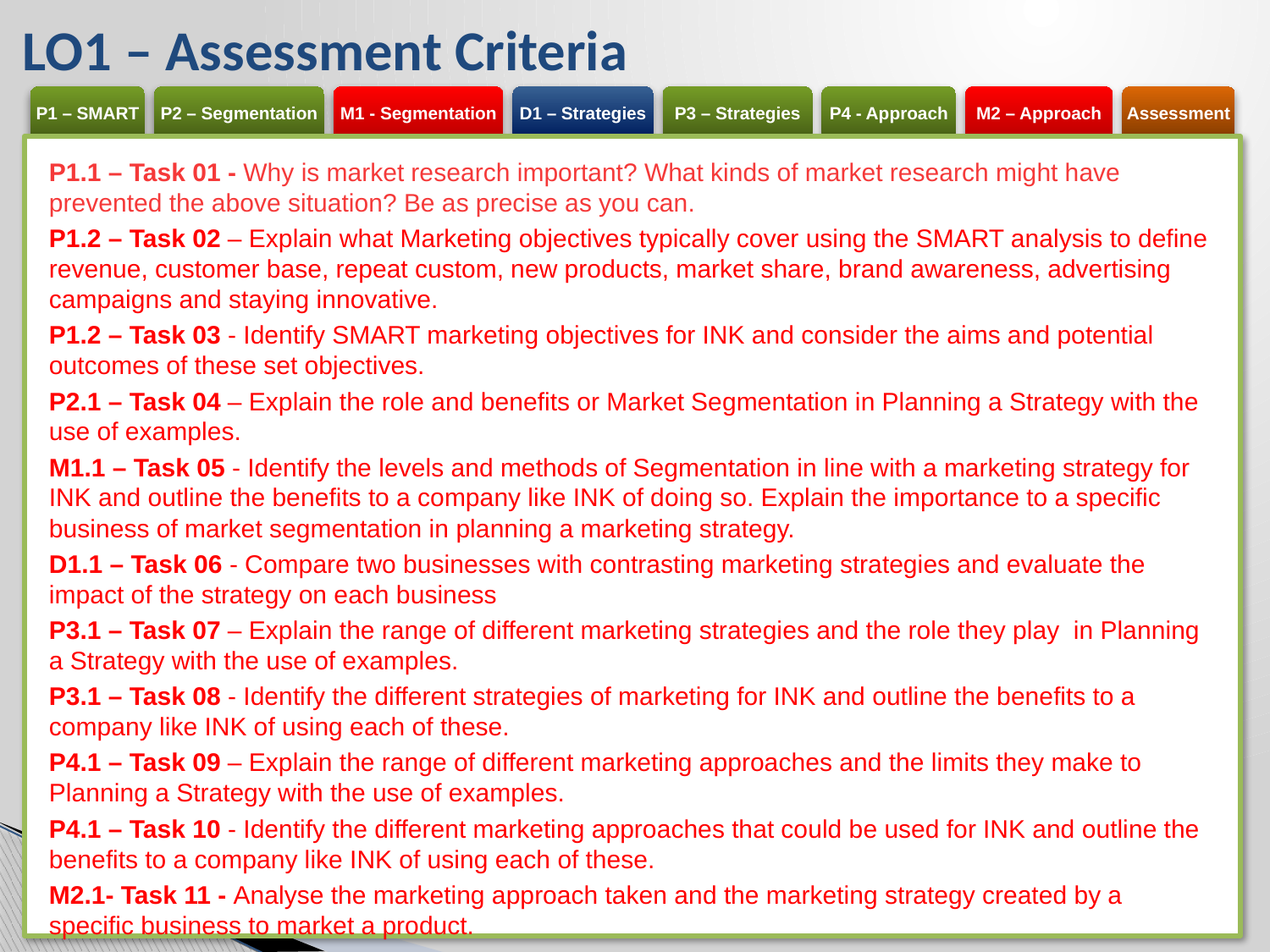

# LO1 – Assessment Criteria
P1.1 – Task 01 - Why is market research important? What kinds of market research might have prevented the above situation? Be as precise as you can.
P1.2 – Task 02 – Explain what Marketing objectives typically cover using the SMART analysis to define revenue, customer base, repeat custom, new products, market share, brand awareness, advertising campaigns and staying innovative.
P1.2 – Task 03 - Identify SMART marketing objectives for INK and consider the aims and potential outcomes of these set objectives.
P2.1 – Task 04 – Explain the role and benefits or Market Segmentation in Planning a Strategy with the use of examples.
M1.1 – Task 05 - Identify the levels and methods of Segmentation in line with a marketing strategy for INK and outline the benefits to a company like INK of doing so. Explain the importance to a specific business of market segmentation in planning a marketing strategy.
D1.1 – Task 06 - Compare two businesses with contrasting marketing strategies and evaluate the impact of the strategy on each business
P3.1 – Task 07 – Explain the range of different marketing strategies and the role they play  in Planning a Strategy with the use of examples.
P3.1 – Task 08 - Identify the different strategies of marketing for INK and outline the benefits to a company like INK of using each of these.
P4.1 – Task 09 – Explain the range of different marketing approaches and the limits they make to Planning a Strategy with the use of examples.
P4.1 – Task 10 - Identify the different marketing approaches that could be used for INK and outline the benefits to a company like INK of using each of these.
M2.1- Task 11 - Analyse the marketing approach taken and the marketing strategy created by a specific business to market a product.